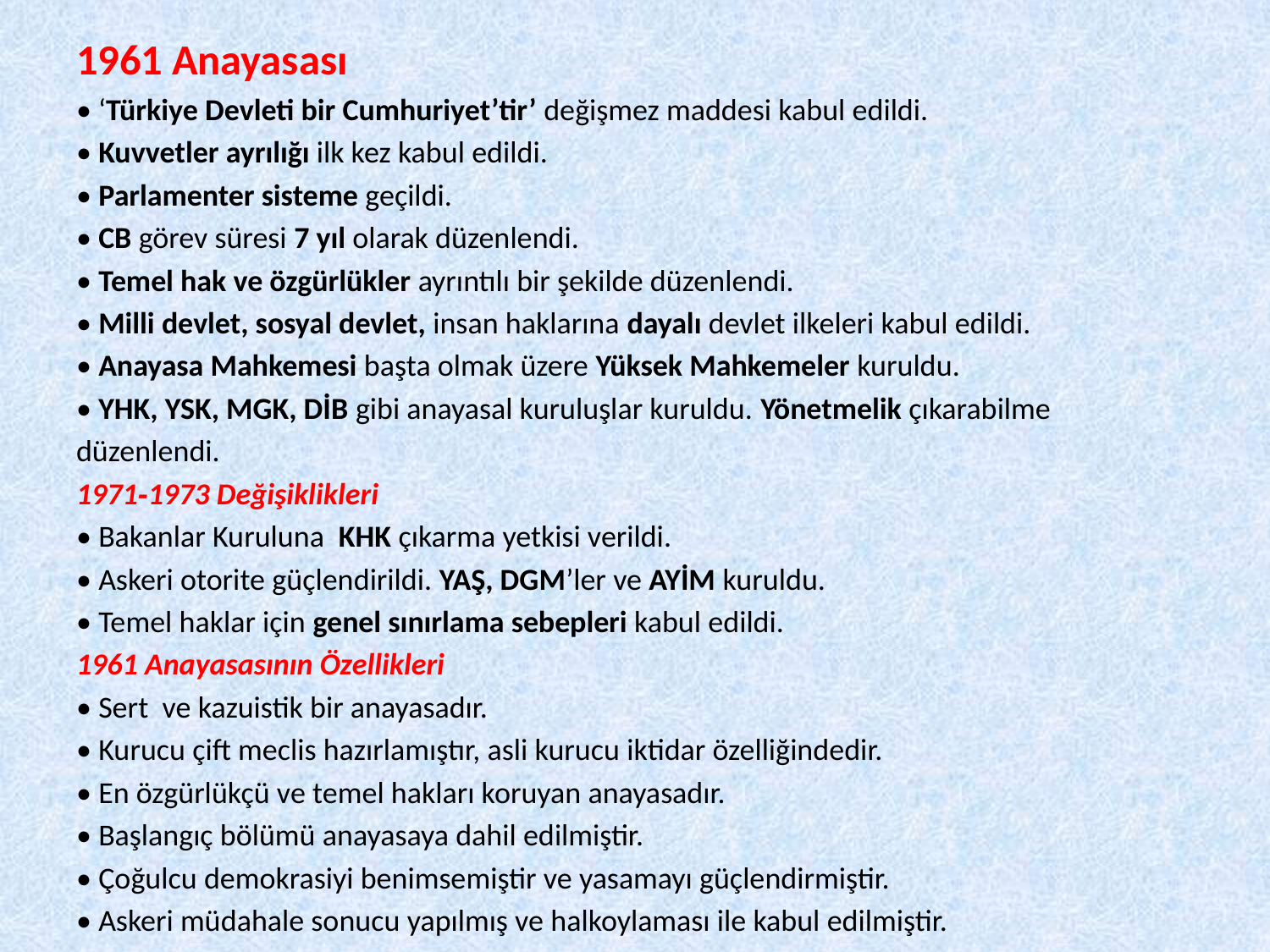

1961 Anayasası
• ‘Türkiye Devleti bir Cumhuriyet’tir’ değişmez maddesi kabul edildi.
• Kuvvetler ayrılığı ilk kez kabul edildi.
• Parlamenter sisteme geçildi.
• CB görev süresi 7 yıl olarak düzenlendi.
• Temel hak ve özgürlükler ayrıntılı bir şekilde düzenlendi.
• Milli devlet, sosyal devlet, insan haklarına dayalı devlet ilkeleri kabul edildi.
• Anayasa Mahkemesi başta olmak üzere Yüksek Mahkemeler kuruldu.
• YHK, YSK, MGK, DİB gibi anayasal kuruluşlar kuruldu. Yönetmelik çıkarabilme
düzenlendi.
1971‐1973 Değişiklikleri
• Bakanlar Kuruluna  KHK çıkarma yetkisi verildi.
• Askeri otorite güçlendirildi. YAŞ, DGM’ler ve AYİM kuruldu.
• Temel haklar için genel sınırlama sebepleri kabul edildi.
1961 Anayasasının Özellikleri
• Sert  ve kazuistik bir anayasadır.
• Kurucu çift meclis hazırlamıştır, asli kurucu iktidar özelliğindedir.
• En özgürlükçü ve temel hakları koruyan anayasadır.
• Başlangıç bölümü anayasaya dahil edilmiştir.
• Çoğulcu demokrasiyi benimsemiştir ve yasamayı güçlendirmiştir.
• Askeri müdahale sonucu yapılmış ve halkoylaması ile kabul edilmiştir.